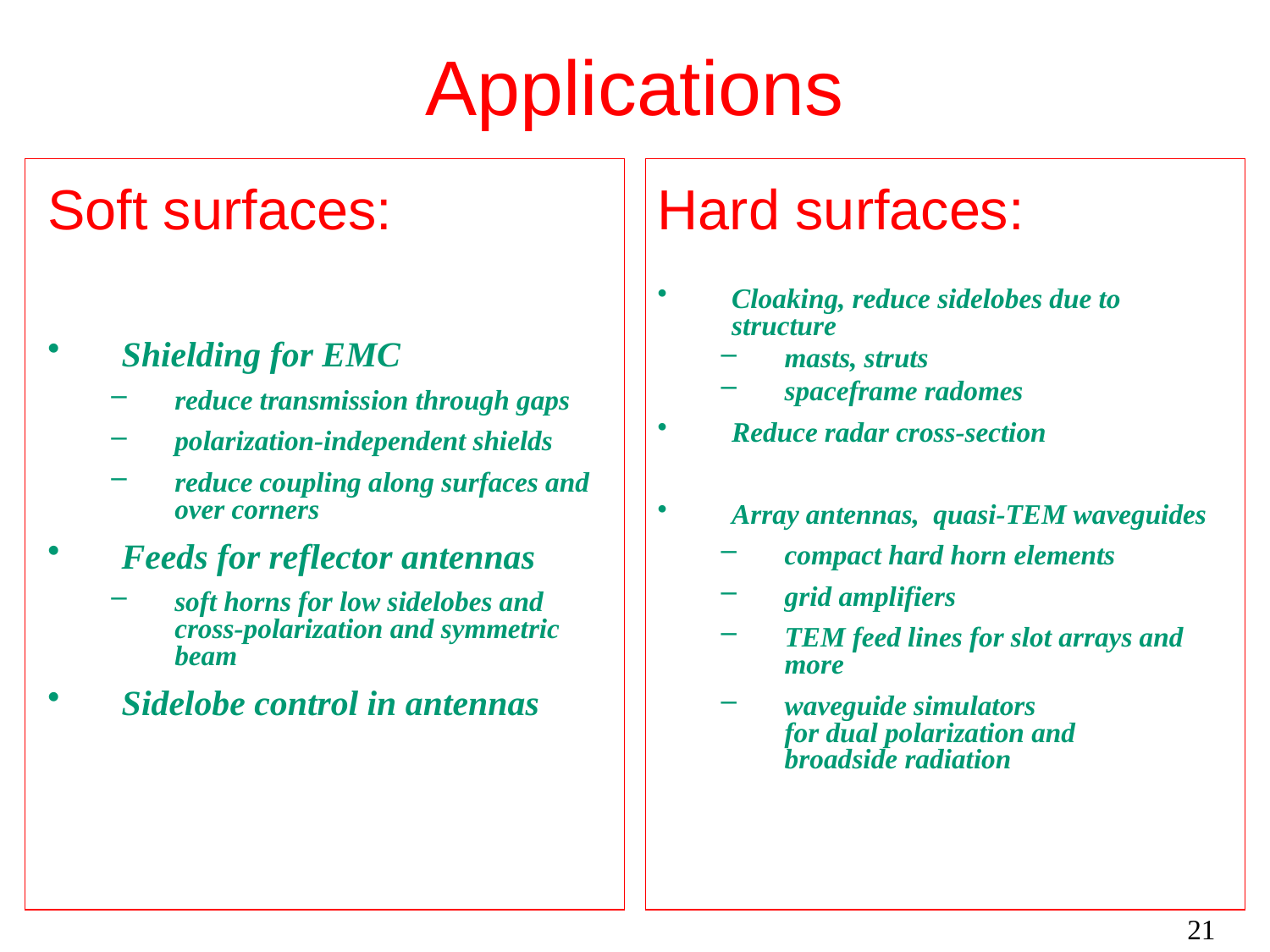

# Applications

Soft surfaces:

Shielding for EMC
reduce transmission through gaps
polarization-independent shields
reduce coupling along surfaces and over corners
Feeds for reflector antennas
soft horns for low sidelobes and cross-polarization and symmetric beam
Sidelobe control in antennas
Hard surfaces:

Cloaking, reduce sidelobes due to structure
masts, struts
spaceframe radomes
Reduce radar cross-section

Array antennas,  quasi-TEM waveguides
compact hard horn elements
grid amplifiers
TEM feed lines for slot arrays and more
waveguide simulators
for dual polarization and
broadside radiation